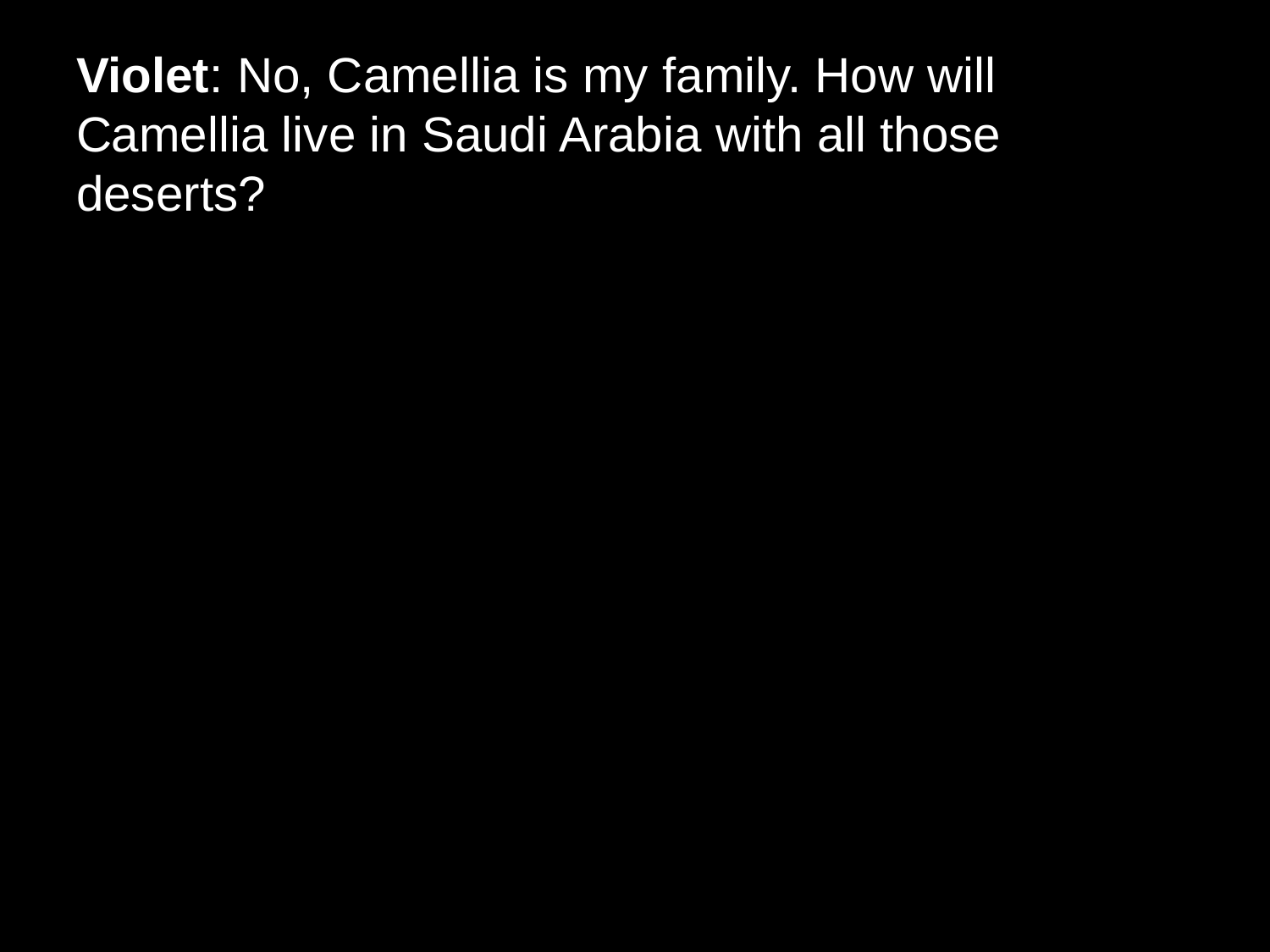

# Violet: No, Camellia is my family. How will Camellia live in Saudi Arabia with all those deserts?